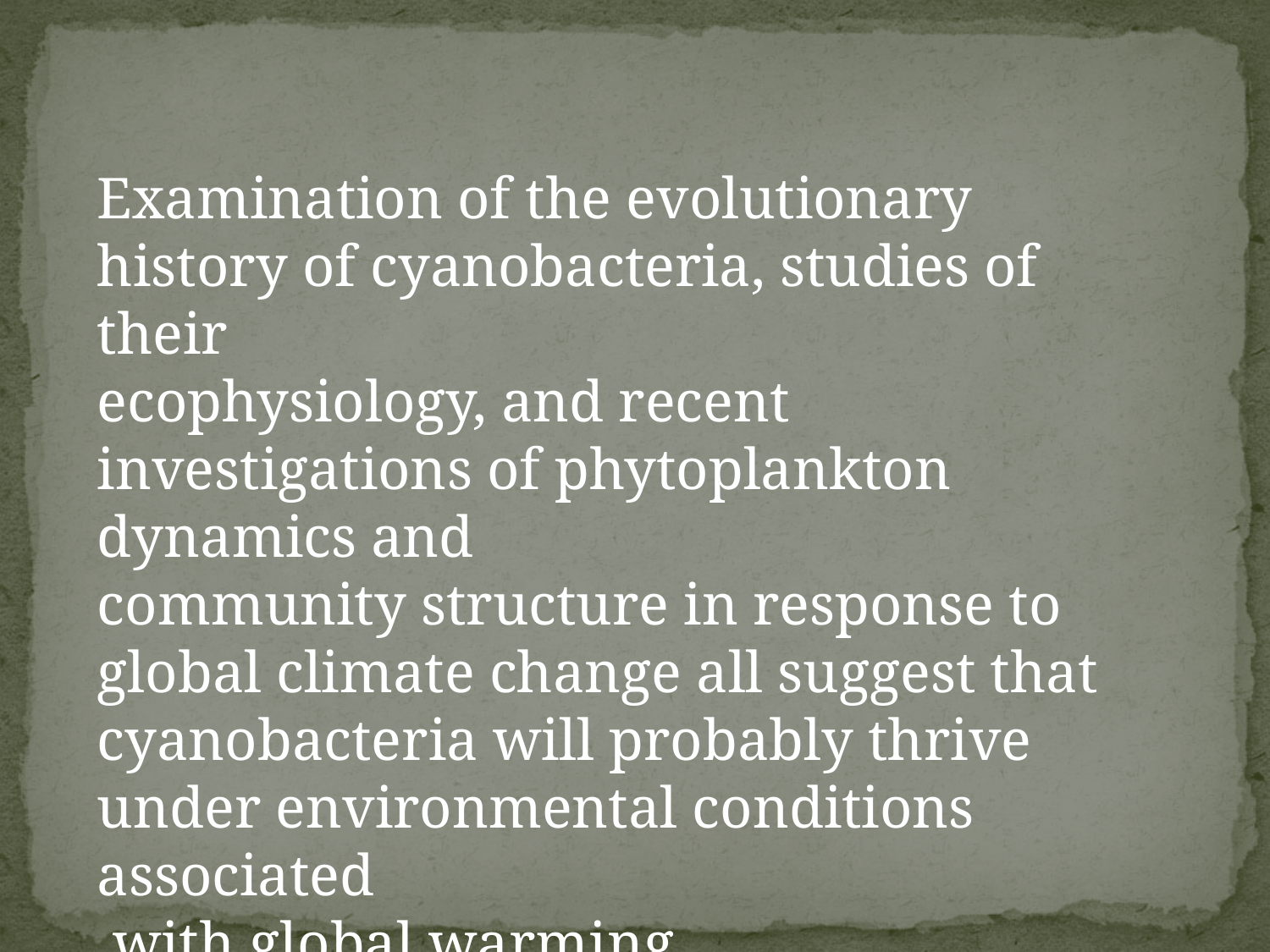

Examination of the evolutionary history of cyanobacteria, studies of their
ecophysiology, and recent investigations of phytoplankton dynamics and
community structure in response to global climate change all suggest that
cyanobacteria will probably thrive under environmental conditions associated
with global warming.